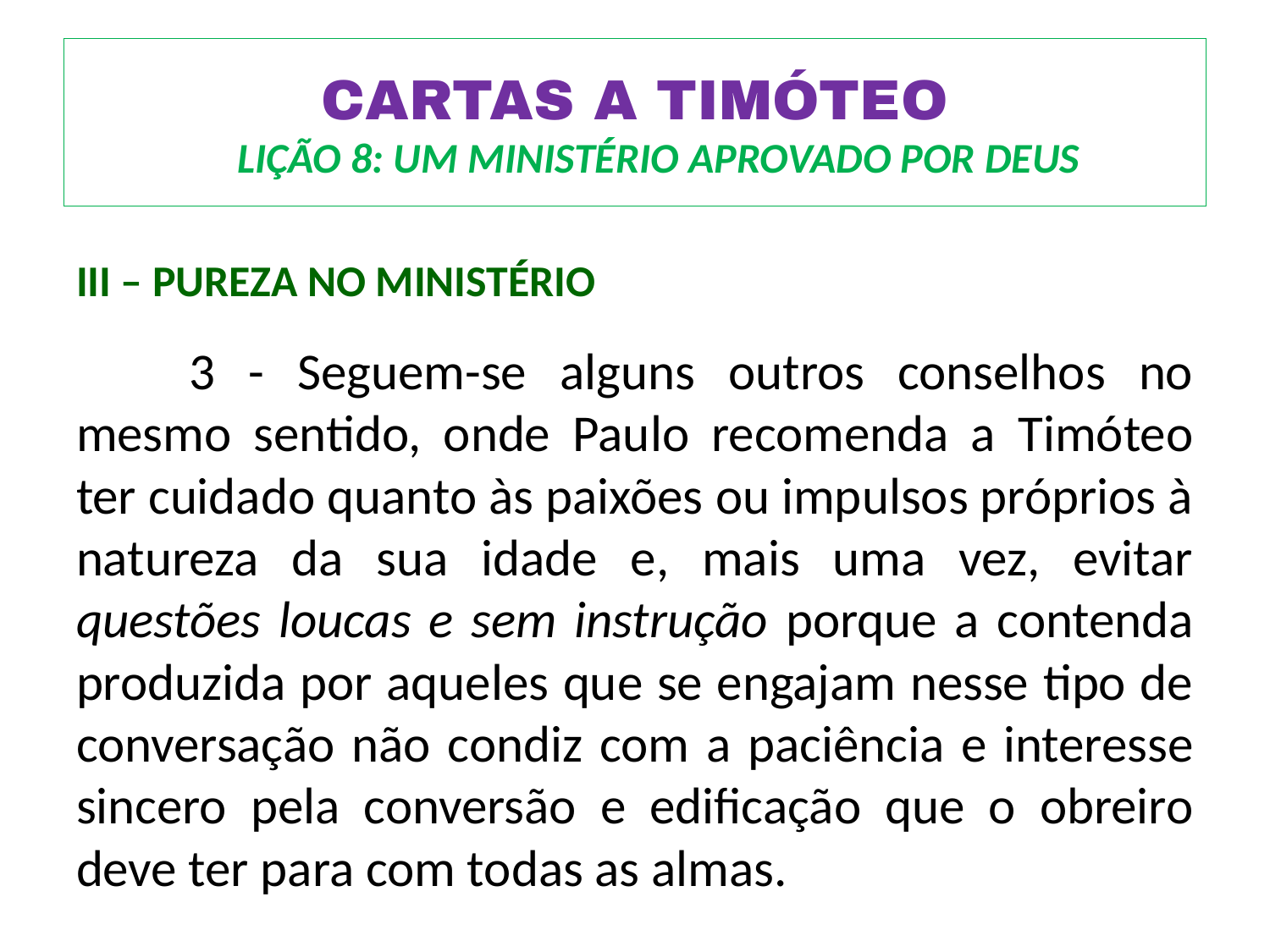

# CARTAS A TIMÓTEO LIÇÃO 8: UM MINISTÉRIO APROVADO POR DEUS
III – PUREZA NO MINISTÉRIO

	3 - Seguem-se alguns outros conselhos no mesmo sentido, onde Paulo recomenda a Timóteo ter cuidado quanto às paixões ou impulsos próprios à natureza da sua idade e, mais uma vez, evitar questões loucas e sem instrução porque a contenda produzida por aqueles que se engajam nesse tipo de conversação não condiz com a paciência e interesse sincero pela conversão e edificação que o obreiro deve ter para com todas as almas.